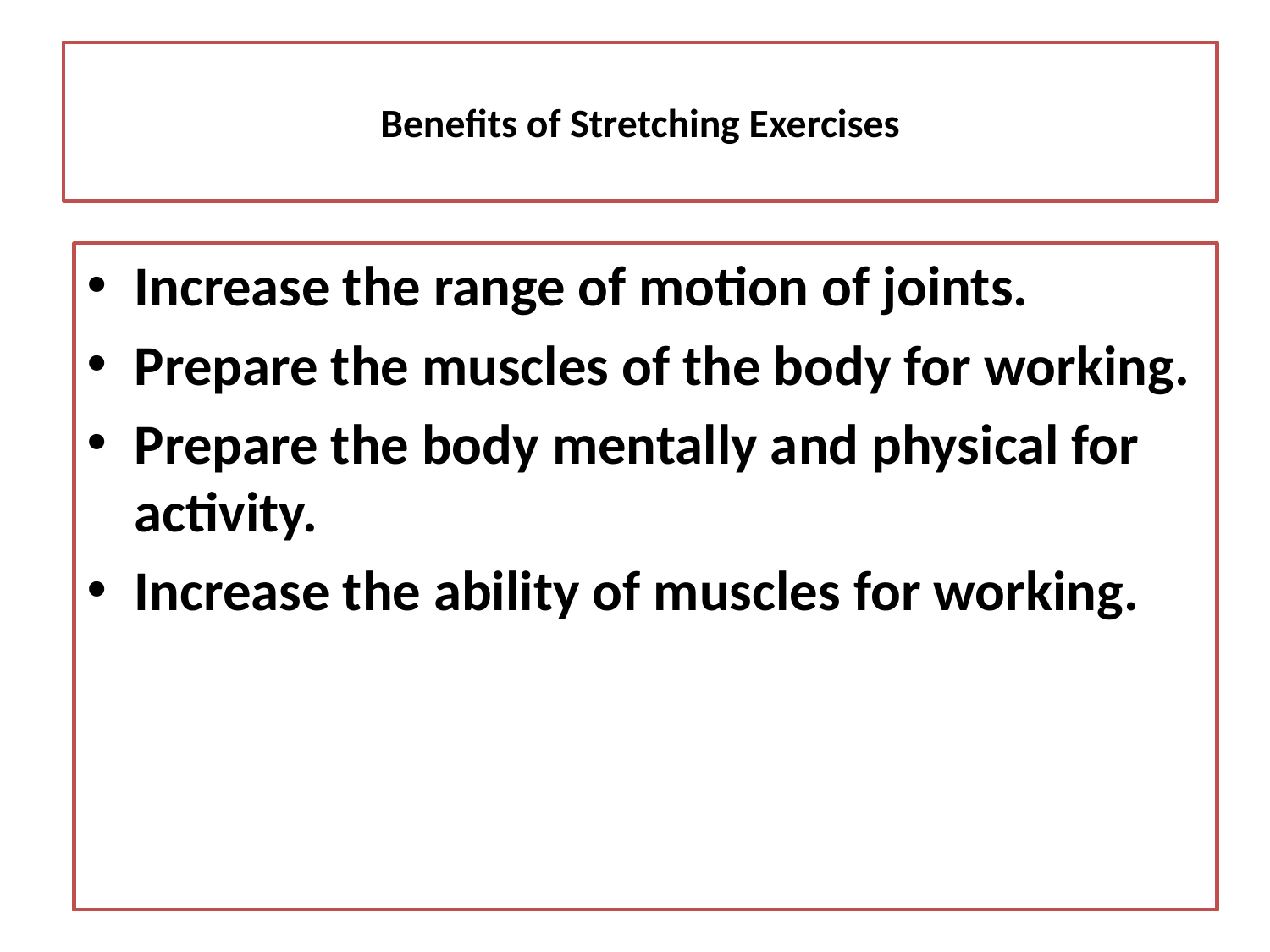

# Benefits of Stretching Exercises
Increase the range of motion of joints.
Prepare the muscles of the body for working.
Prepare the body mentally and physical for activity.
Increase the ability of muscles for working.